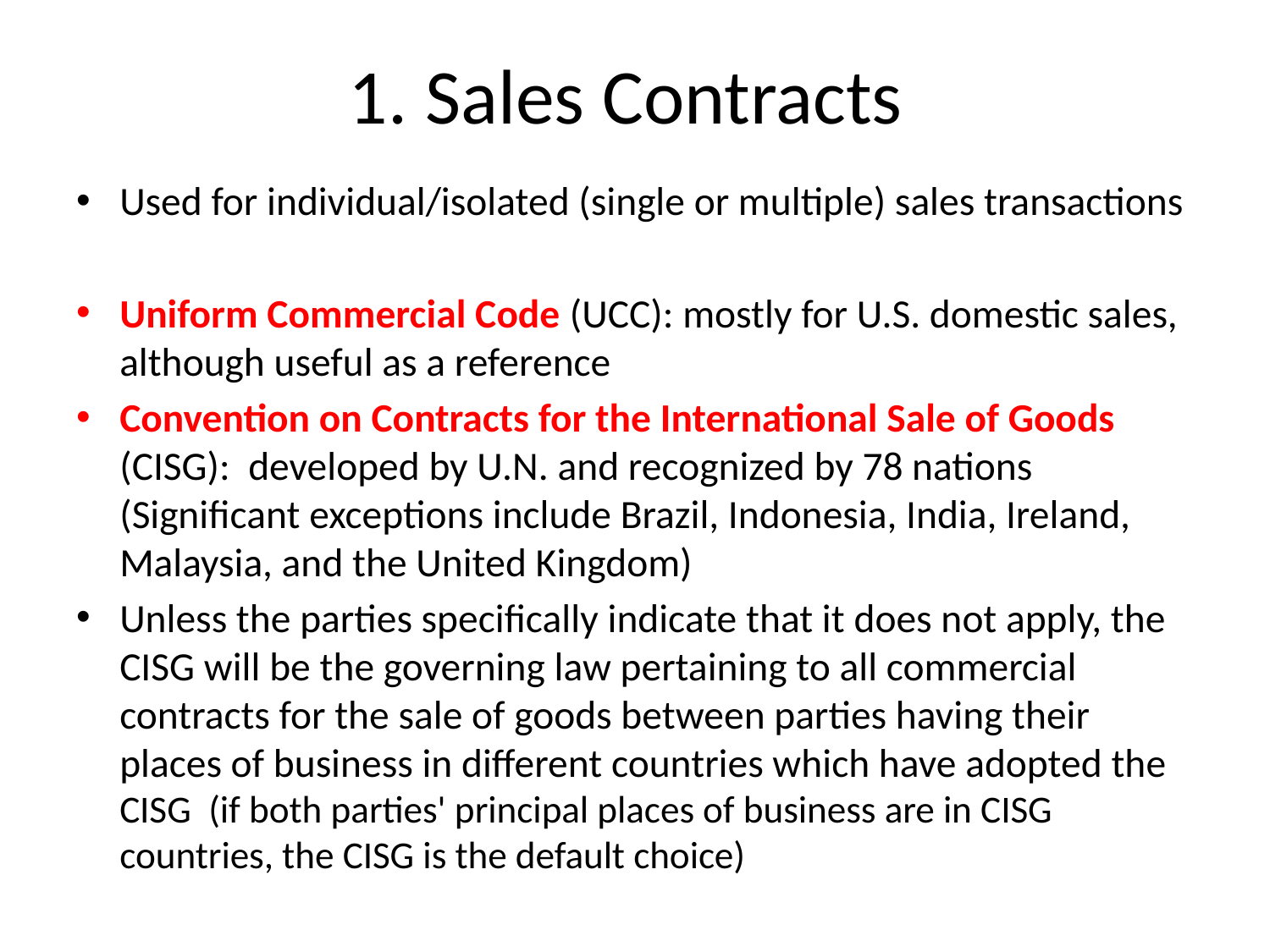

# 1. Sales Contracts
Used for individual/isolated (single or multiple) sales transactions

Uniform Commercial Code (UCC): mostly for U.S. domestic sales, although useful as a reference
Convention on Contracts for the International Sale of Goods (CISG):  developed by U.N. and recognized by 78 nations   (Significant exceptions include Brazil, Indonesia, India, Ireland, Malaysia, and the United Kingdom)
Unless the parties specifically indicate that it does not apply, the CISG will be the governing law pertaining to all commercial contracts for the sale of goods between parties having their places of business in different countries which have adopted the CISG  (if both parties' principal places of business are in CISG countries, the CISG is the default choice)